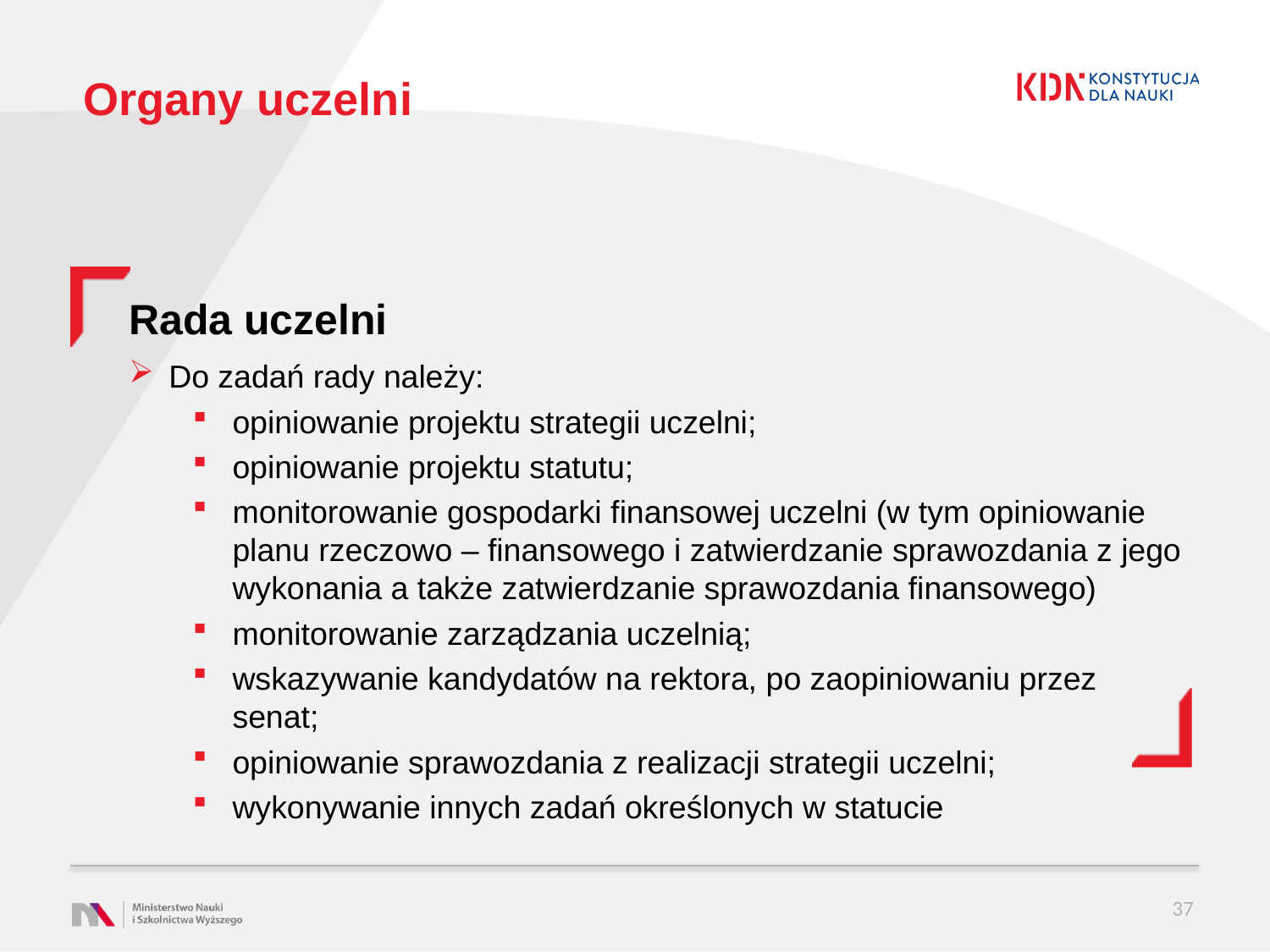

# Organy uczelni
Rada uczelni
Do zadań rady należy:
opiniowanie projektu strategii uczelni;
opiniowanie projektu statutu;
monitorowanie gospodarki finansowej uczelni (w tym opiniowanie planu rzeczowo – finansowego i zatwierdzanie sprawozdania z jego wykonania a także zatwierdzanie sprawozdania finansowego)
monitorowanie zarządzania uczelnią;
wskazywanie kandydatów na rektora, po zaopiniowaniu przez senat;
opiniowanie sprawozdania z realizacji strategii uczelni;
wykonywanie innych zadań określonych w statucie
37